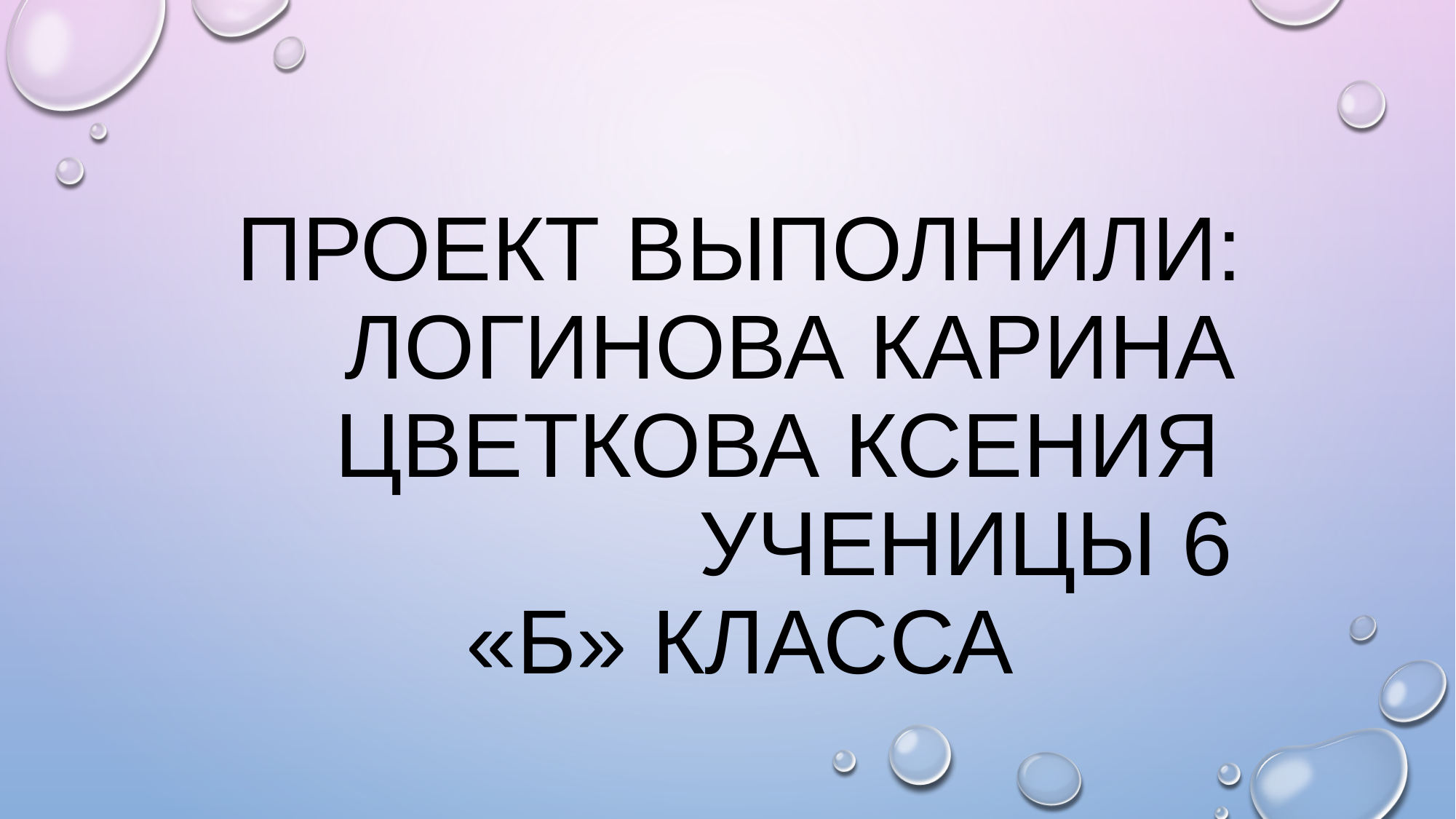

# Проект выполнили: Логинова Карина Цветкова Ксения ученицы 6 «Б» класса